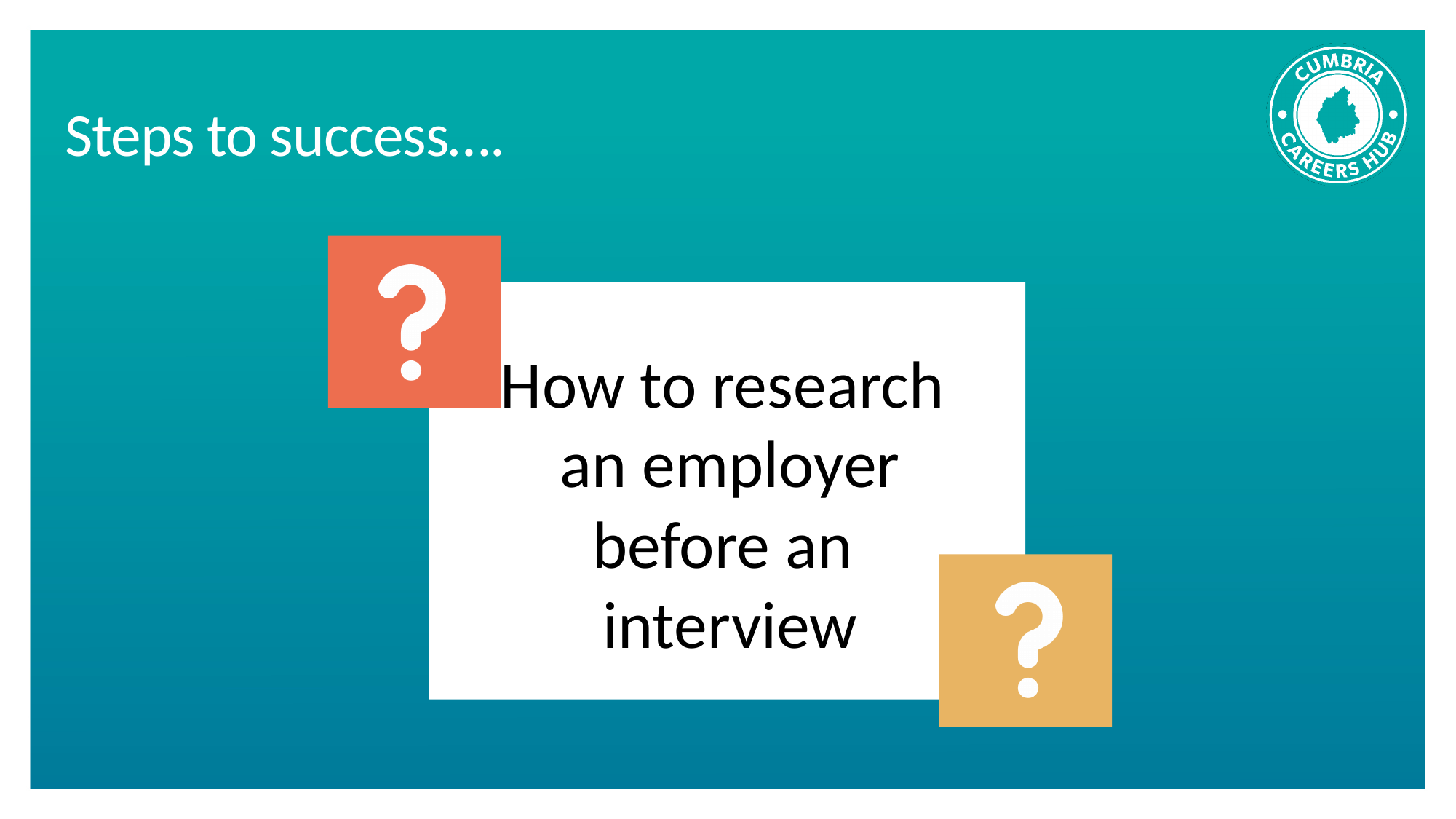

# Steps to success….
How to research
an employer before an
interview